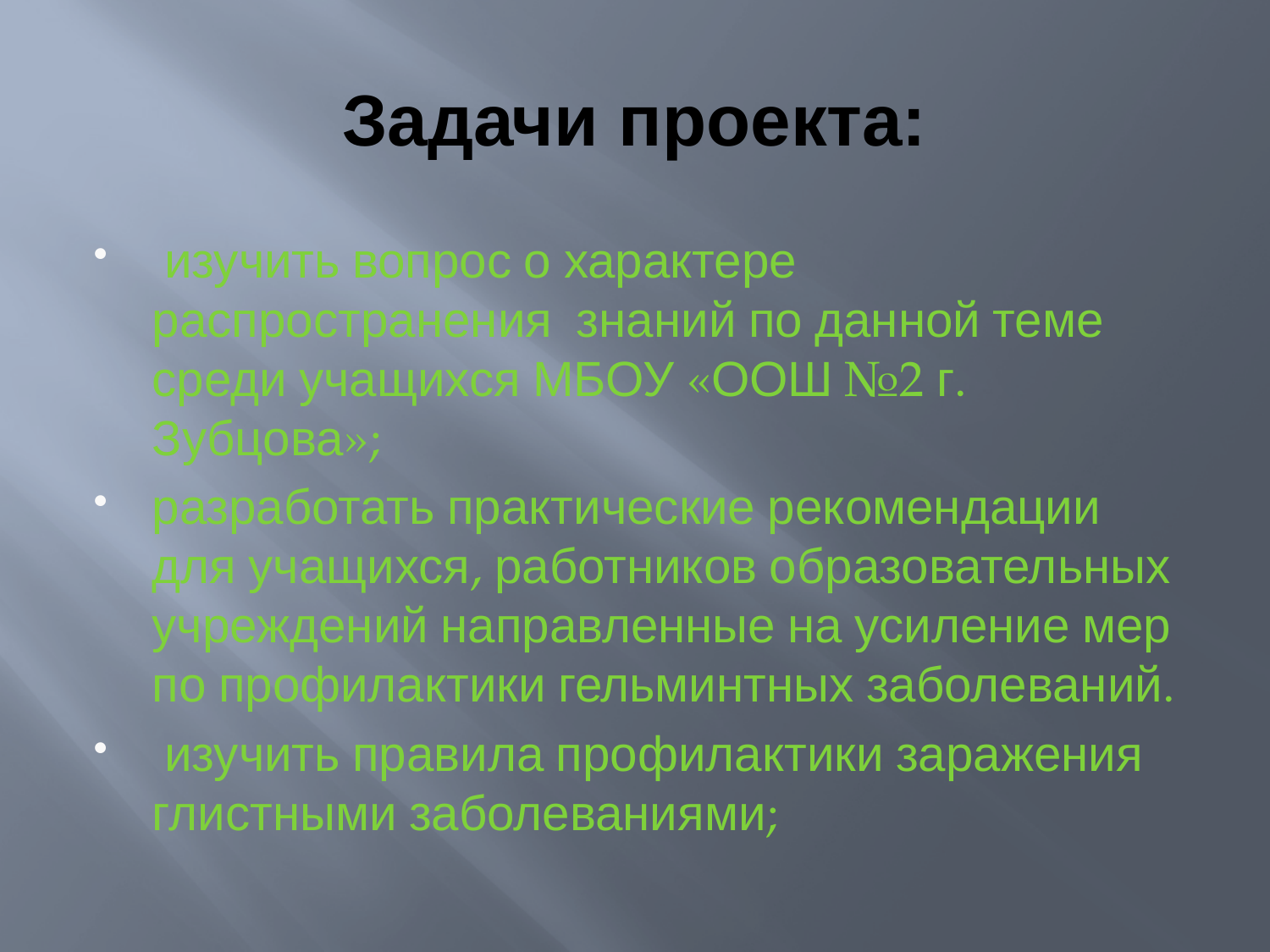

# Задачи проекта:
 изучить вопрос о характере распространения  знаний по данной теме среди учащихся МБОУ «ООШ №2 г. Зубцова»;
разработать практические рекомендации для учащихся, работников образовательных учреждений направленные на усиление мер по профилактики гельминтных заболеваний.
 изучить правила профилактики заражения глистными заболеваниями;